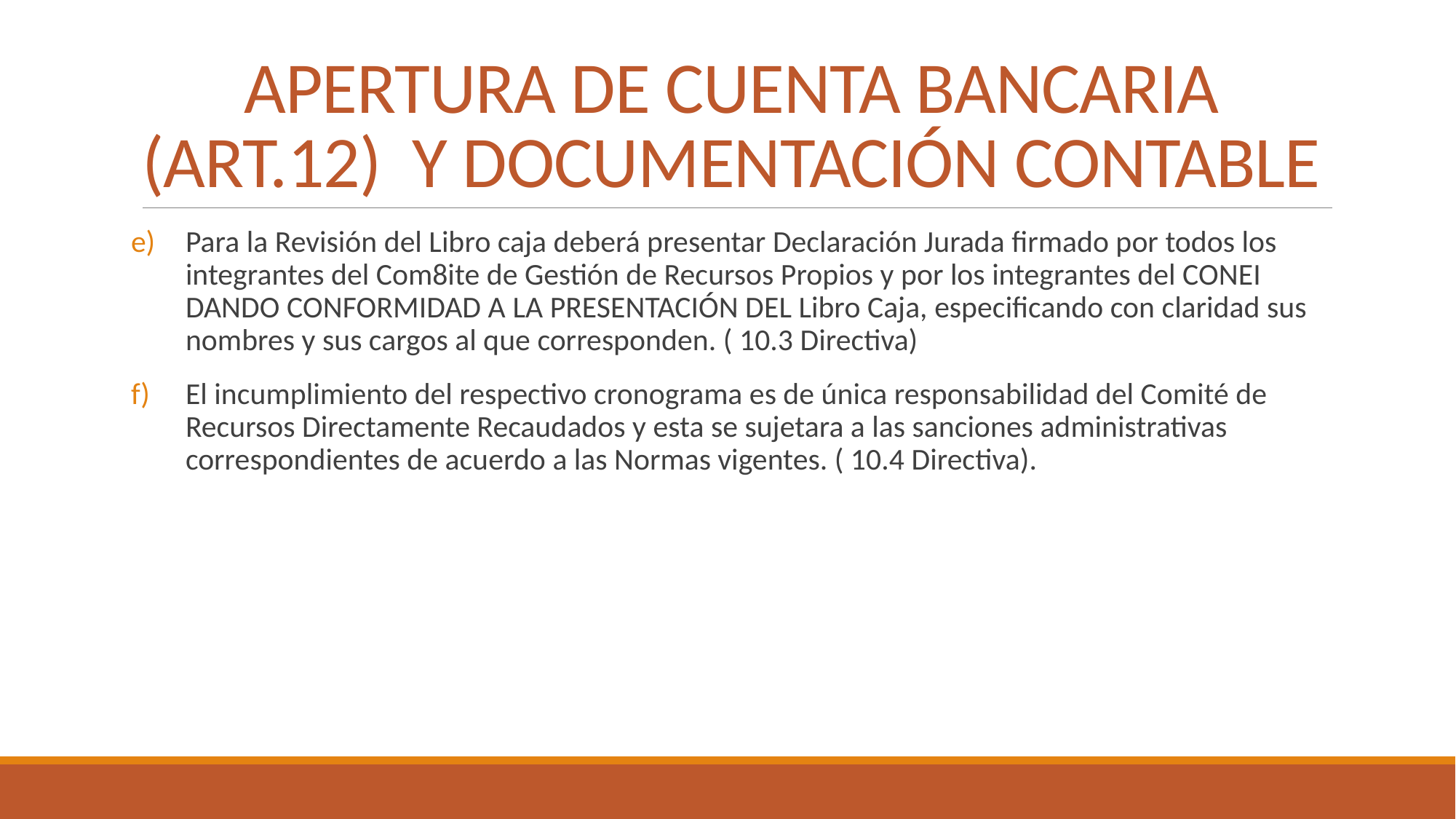

# APERTURA DE CUENTA BANCARIA (ART.12)  Y DOCUMENTACIÓN CONTABLE
Para la Revisión del Libro caja deberá presentar Declaración Jurada firmado por todos los integrantes del Com8ite de Gestión de Recursos Propios y por los integrantes del CONEI DANDO CONFORMIDAD A LA PRESENTACIÓN DEL Libro Caja, especificando con claridad sus nombres y sus cargos al que corresponden. ( 10.3 Directiva)
El incumplimiento del respectivo cronograma es de única responsabilidad del Comité de Recursos Directamente Recaudados y esta se sujetara a las sanciones administrativas correspondientes de acuerdo a las Normas vigentes. ( 10.4 Directiva).